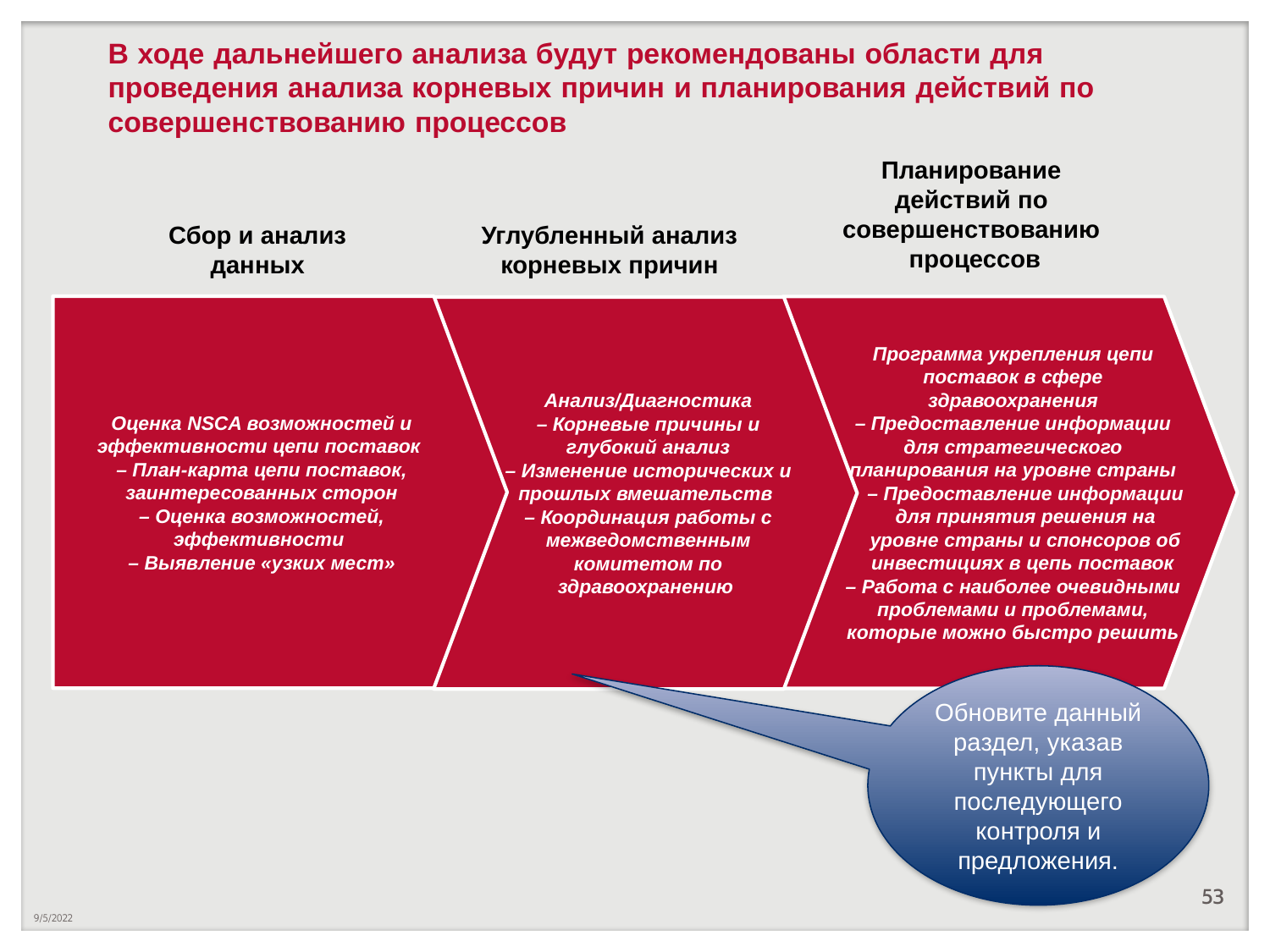

В ходе дальнейшего анализа будут рекомендованы области для проведения анализа корневых причин и планирования действий по совершенствованию процессов
Планирование
действий по
совершенствованию
процессов
Сбор и анализ данных
Углубленный анализ корневых причин
Оценка NSCA возможностей и эффективности цепи поставок
– План-карта цепи поставок, заинтересованных сторон
– Оценка возможностей, эффективности
– Выявление «узких мест»
Программа укрепления цепи поставок в сфере здравоохранения
– Предоставление информации для стратегического планирования на уровне страны
– Предоставление информации для принятия решения на уровне страны и спонсоров об инвестициях в цепь поставок
– Работа с наиболее очевидными проблемами и проблемами, которые можно быстро решить
Анализ/Диагностика
– Корневые причины и глубокий анализ
– Изменение исторических и прошлых вмешательств
– Координация работы с межведомственным комитетом по здравоохранению
Обновите данный раздел, указав пункты для последующего контроля и предложения.
53
9/5/2022